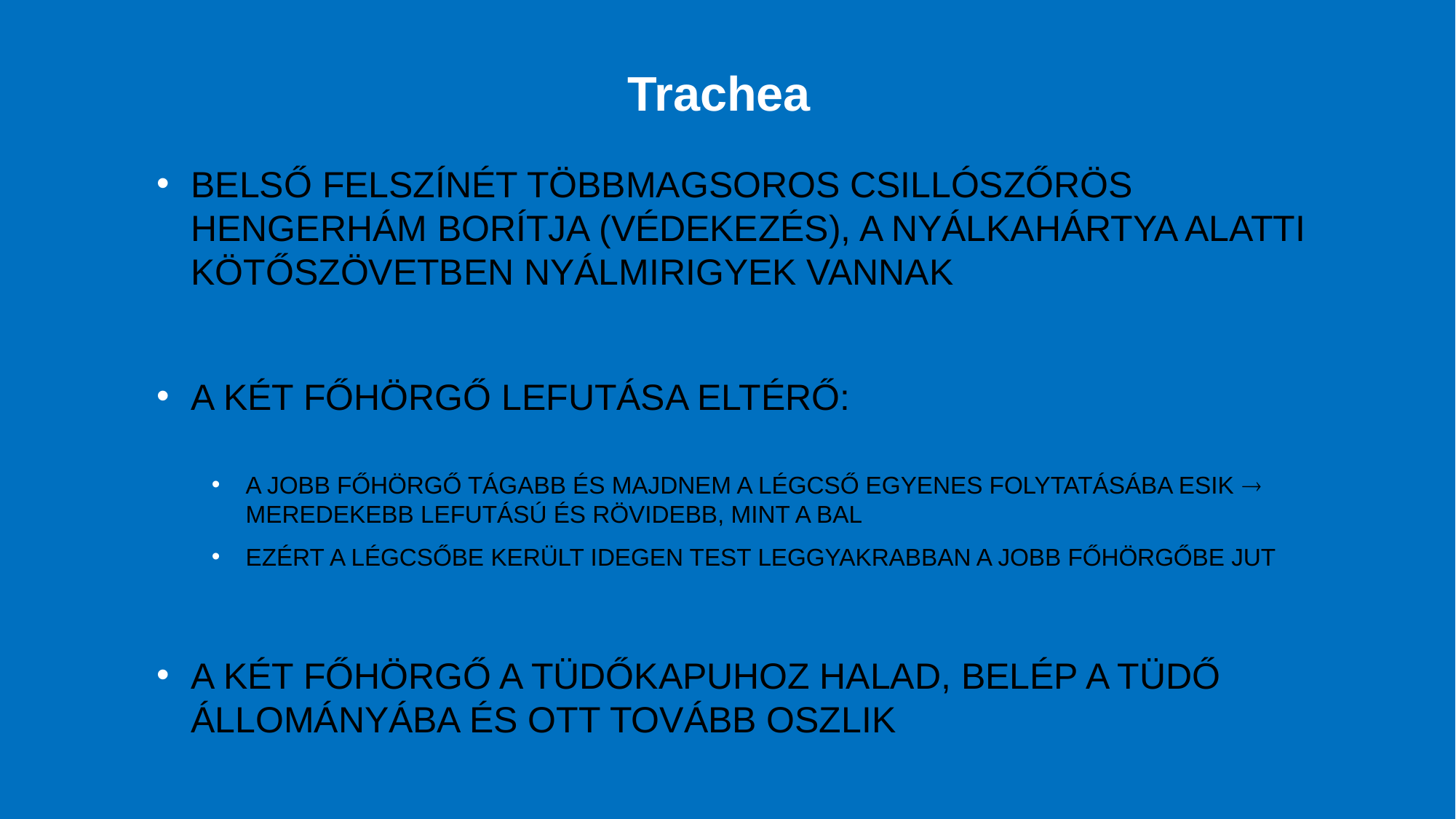

Trachea
belső felszínét többmagsoros csillószőrös hengerhám borítja (védekezés), a nyálkahártya alatti kötőszövetben nyálmirigyek vannak

a két főhörgő lefutása eltérő:

a jobb főhörgő tágabb és majdnem a légcső egyenes folytatásába esik → meredekebb lefutású és rövidebb, mint a bal
ezért a légcsőbe került idegen test leggyakrabban a jobb főhörgőbe jut

a két főhörgő a tüdőkapuhoz halad, belép a tüdő állományába és ott tovább oszlik